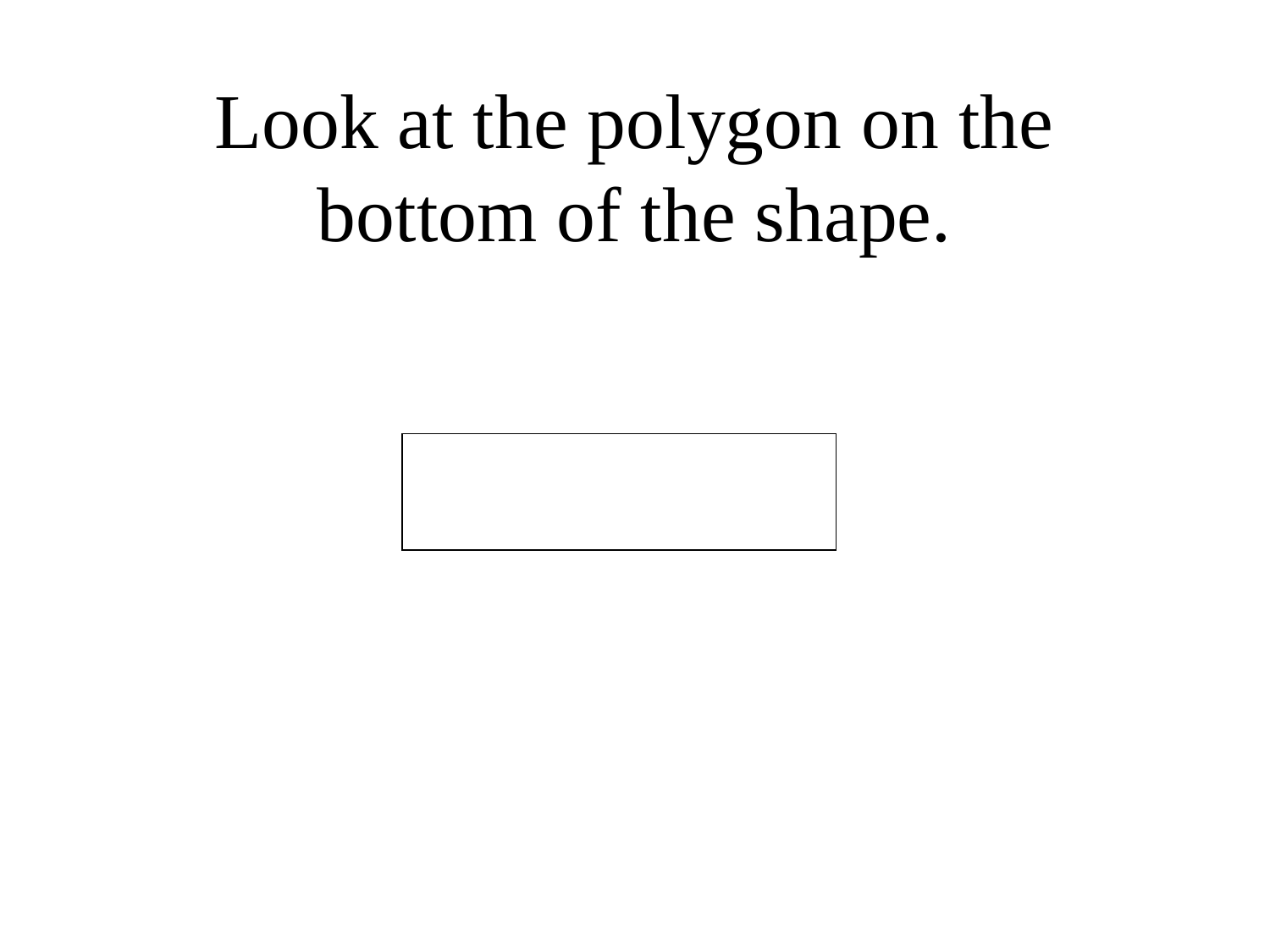

# Look at the polygon on the bottom of the shape.